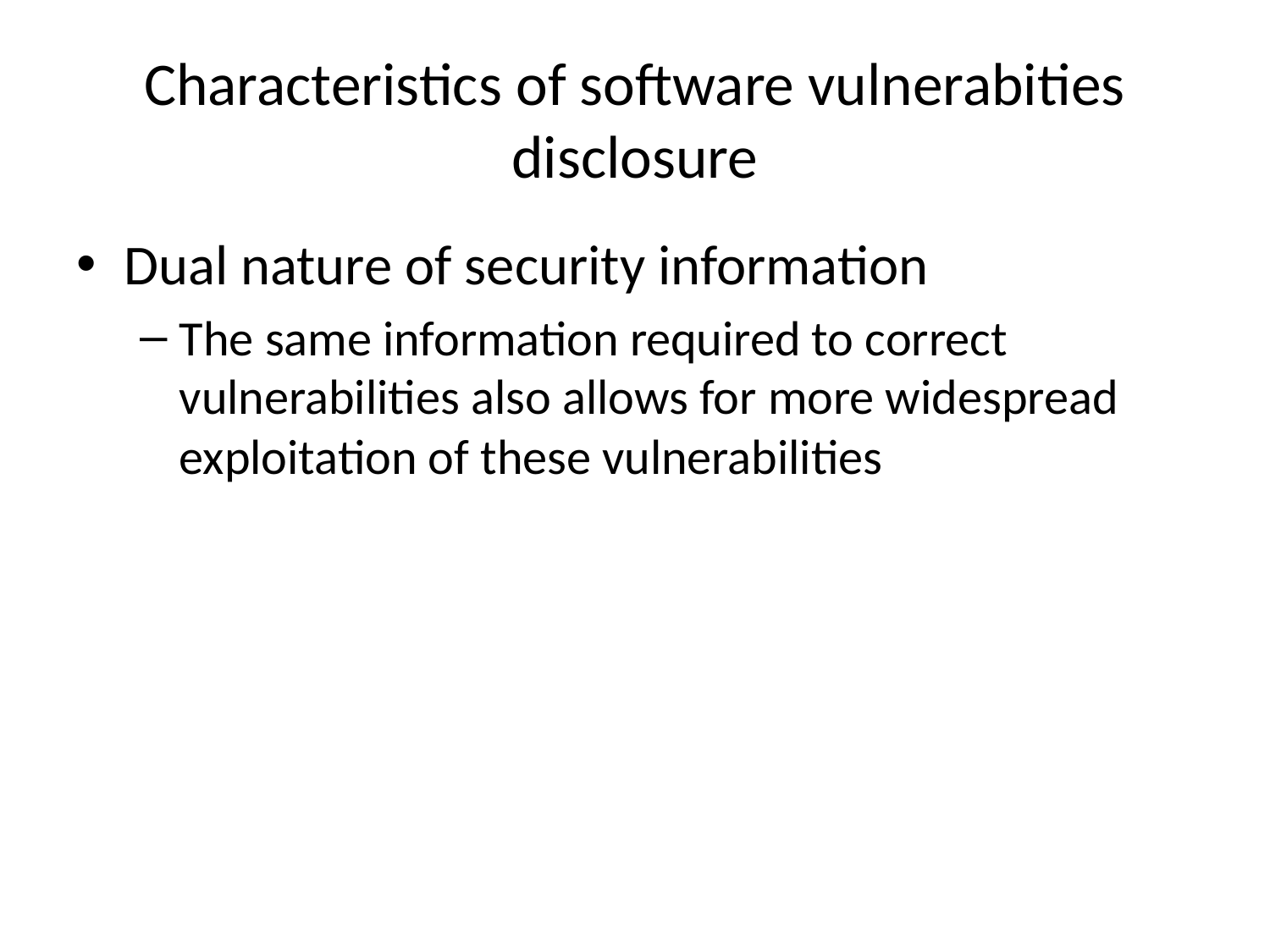

# Characteristics of software vulnerabities disclosure
Dual nature of security information
The same information required to correct vulnerabilities also allows for more widespread exploitation of these vulnerabilities